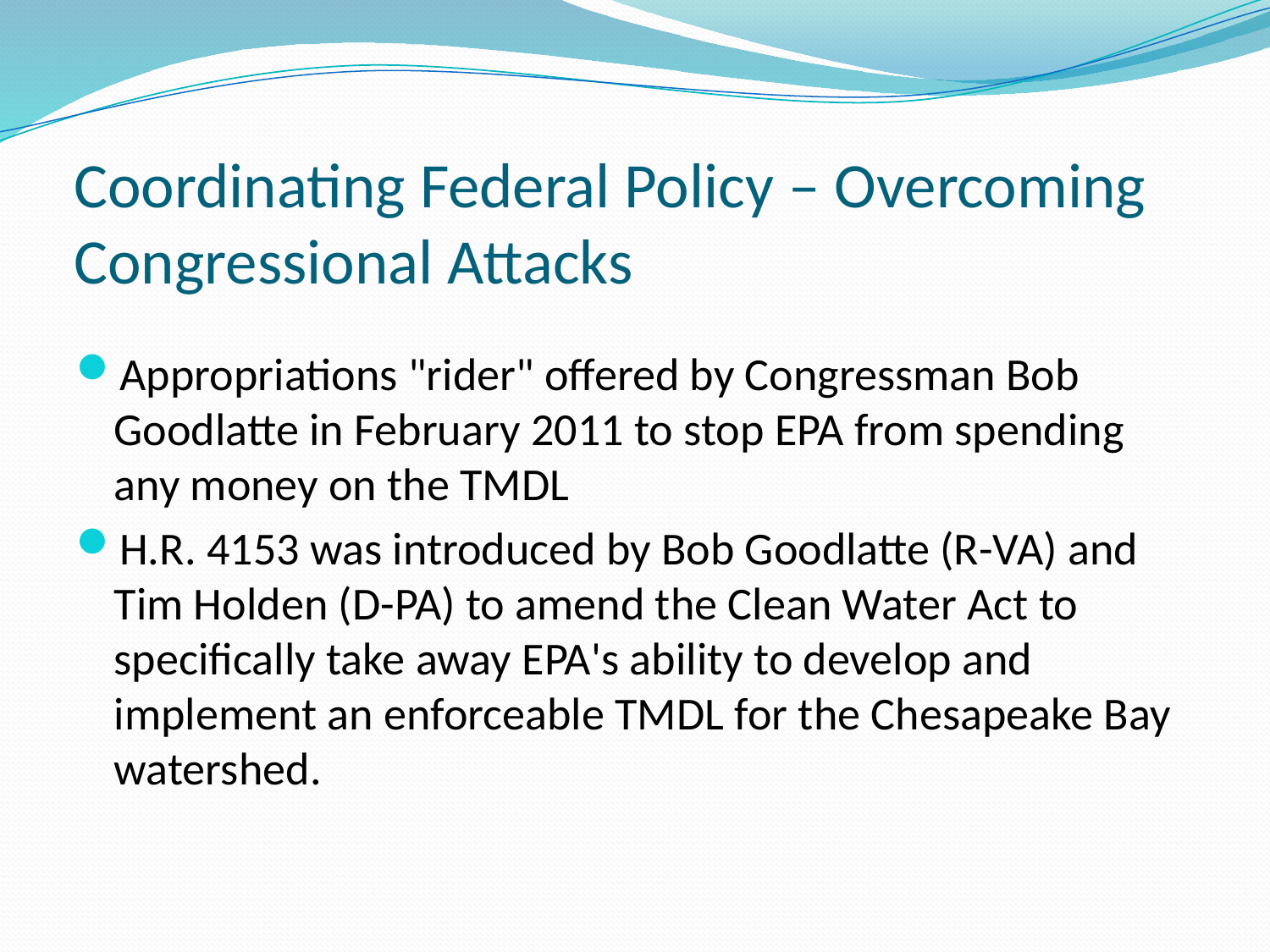

# Coordinating Federal Policy – Overcoming Congressional Attacks
Appropriations "rider" offered by Congressman Bob Goodlatte in February 2011 to stop EPA from spending any money on the TMDL
H.R. 4153 was introduced by Bob Goodlatte (R-VA) and Tim Holden (D-PA) to amend the Clean Water Act to specifically take away EPA's ability to develop and implement an enforceable TMDL for the Chesapeake Bay watershed.